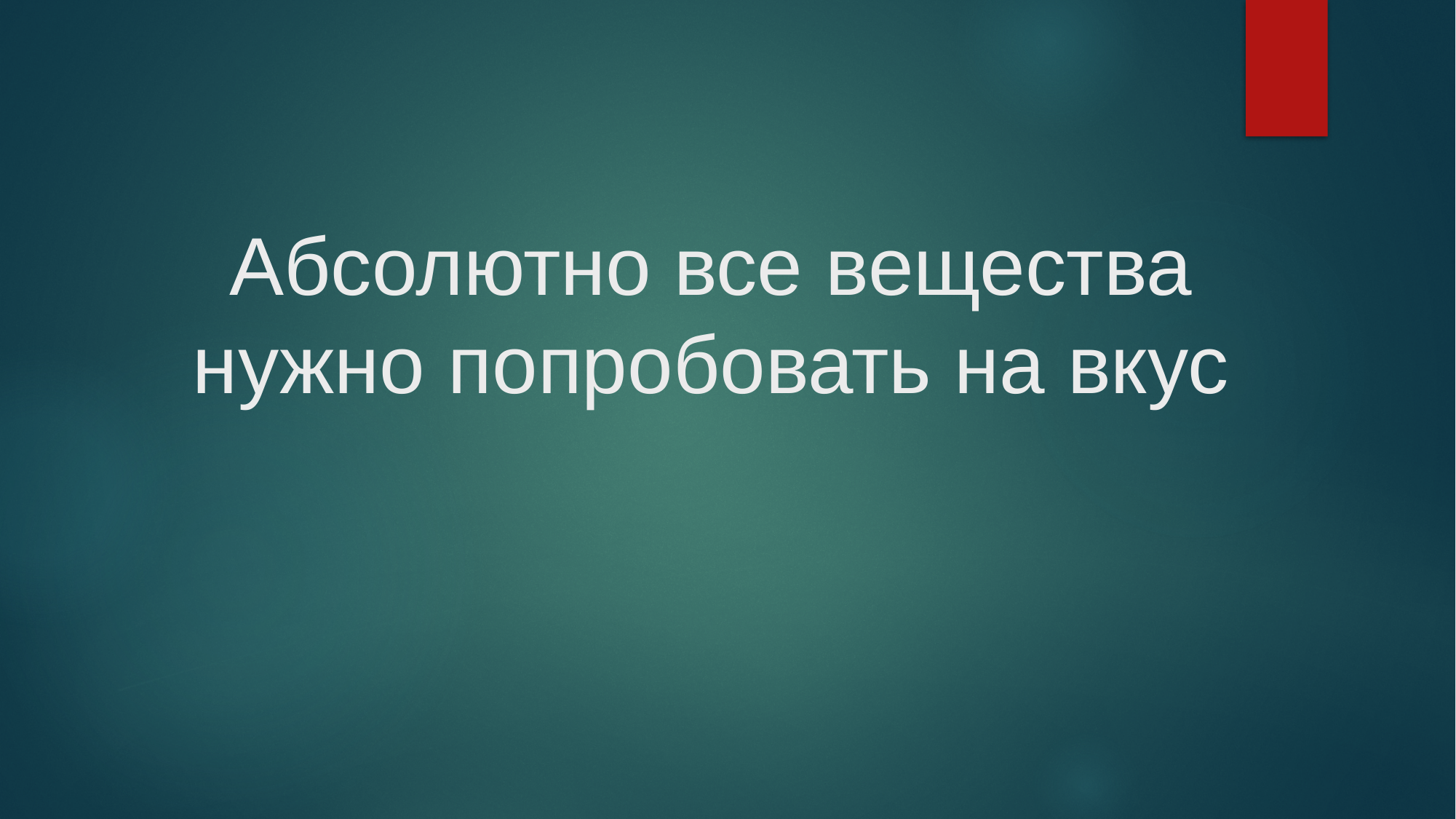

# Абсолютно все вещества нужно попробовать на вкус